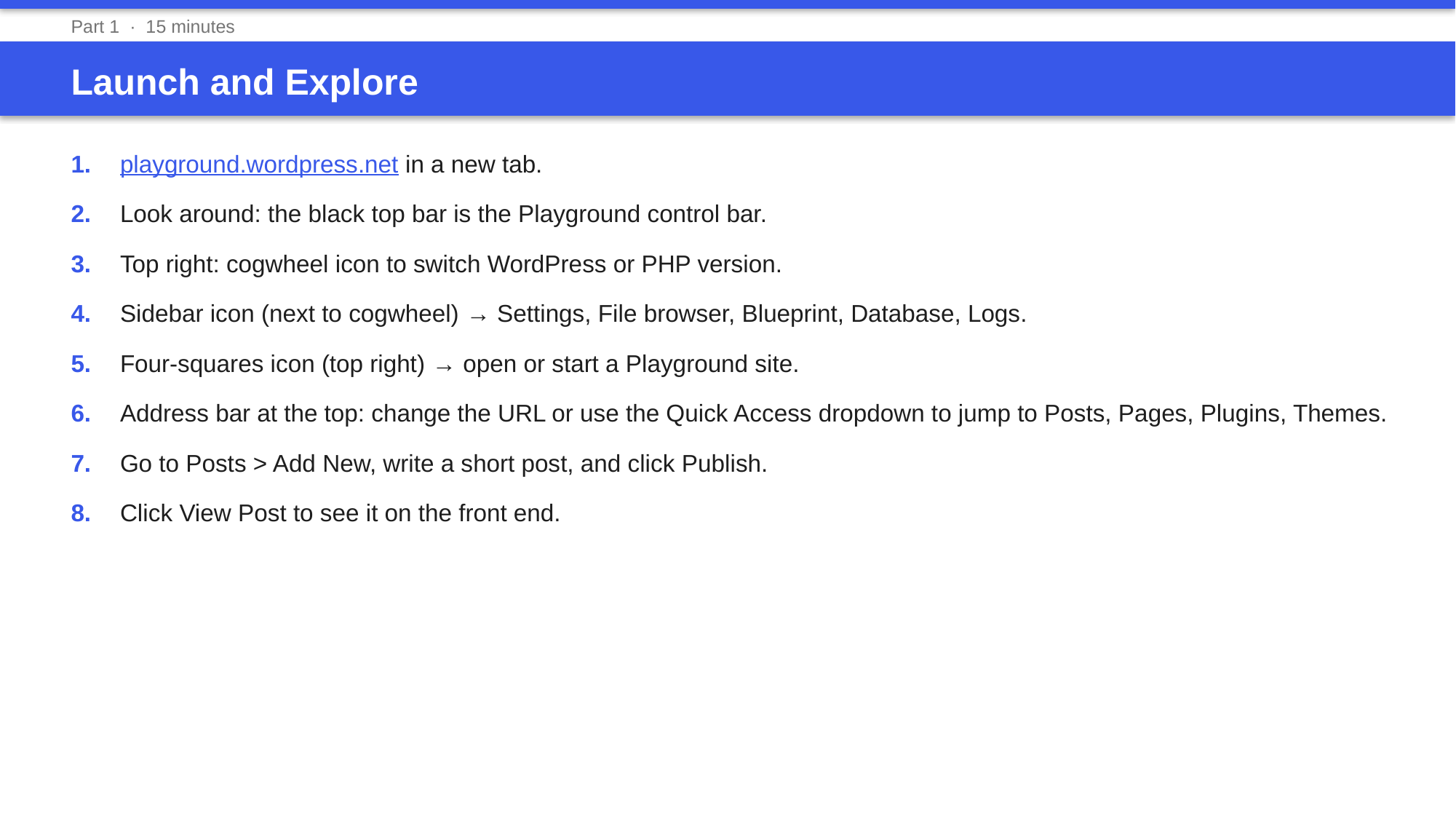

Part 1  ·  15 minutes

Launch and Explore
1.	playground.wordpress.net in a new tab.
2.	Look around: the black top bar is the Playground control bar.
3.	Top right: cogwheel icon to switch WordPress or PHP version.
4.	Sidebar icon (next to cogwheel) → Settings, File browser, Blueprint, Database, Logs.
5.	Four-squares icon (top right) → open or start a Playground site.
6.	Address bar at the top: change the URL or use the Quick Access dropdown to jump to Posts, Pages, Plugins, Themes.
7.	Go to Posts > Add New, write a short post, and click Publish.
8.	Click View Post to see it on the front end.